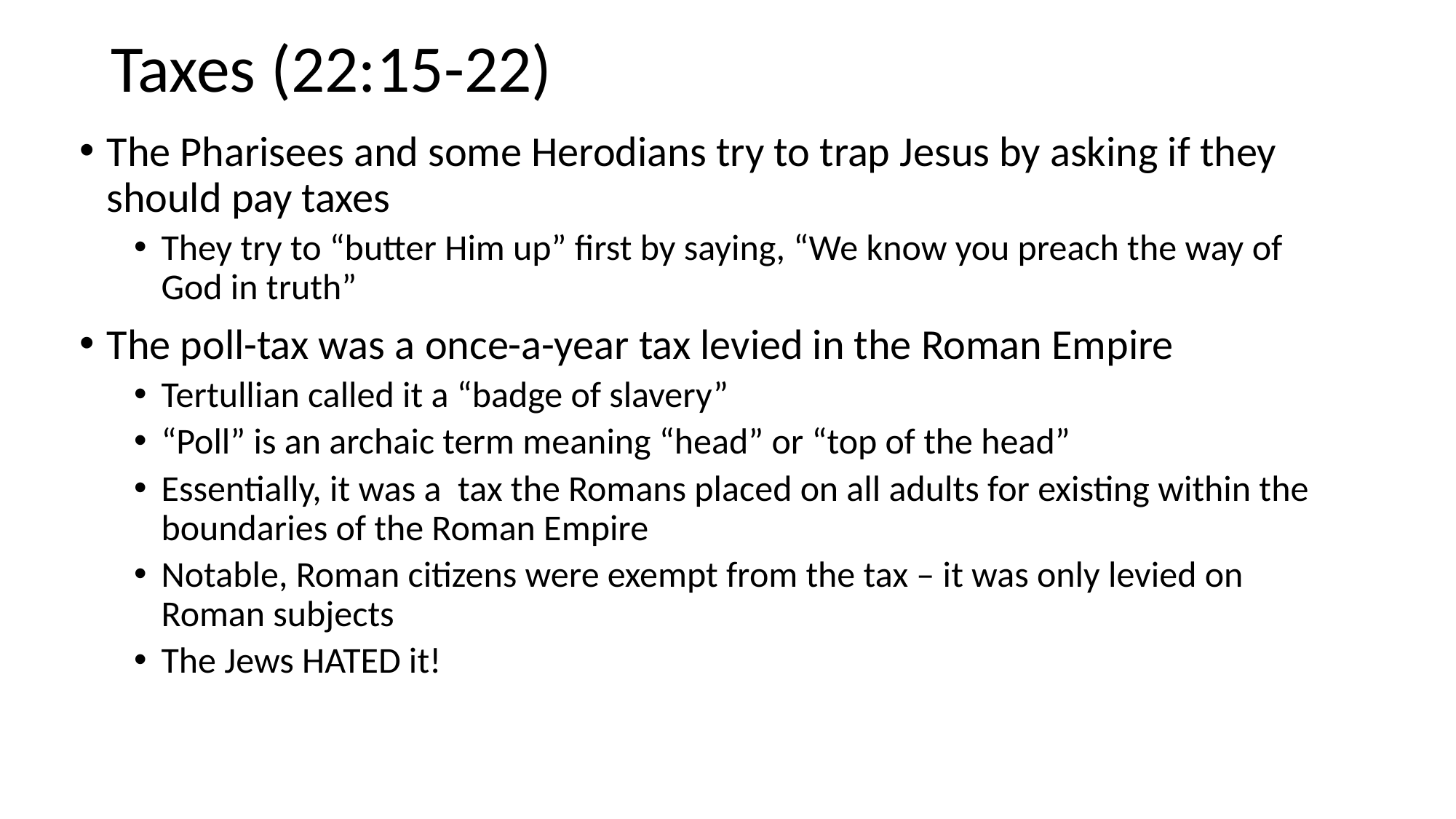

# Taxes (22:15-22)
The Pharisees and some Herodians try to trap Jesus by asking if they should pay taxes
They try to “butter Him up” first by saying, “We know you preach the way of God in truth”
The poll-tax was a once-a-year tax levied in the Roman Empire
Tertullian called it a “badge of slavery”
“Poll” is an archaic term meaning “head” or “top of the head”
Essentially, it was a  tax the Romans placed on all adults for existing within the boundaries of the Roman Empire
Notable, Roman citizens were exempt from the tax – it was only levied on Roman subjects
The Jews HATED it!